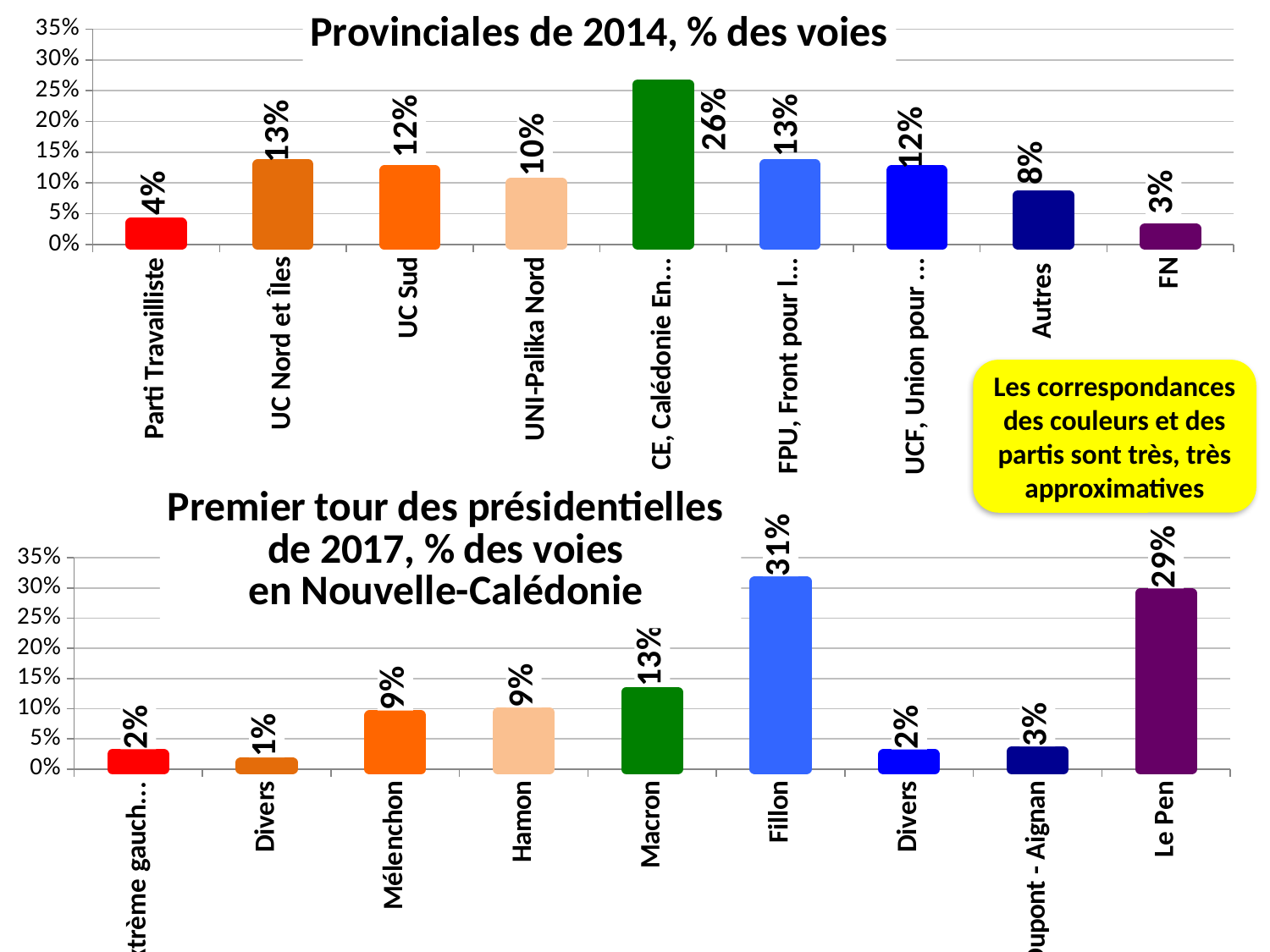

### Chart: Provinciales de 2014, % des voies

| Category |  |
|---|---|
| Parti Travailliste | 0.035 |
| UC Nord et Îles | 0.13 |
| UC Sud | 0.12 |
| UNI-Palika Nord | 0.1 |
| CE, Calédonie Ensemble  | 0.26 |
| FPU, Front pour l'Unité | 0.13 |
| UCF, Union pour la Calédonie dans la France | 0.12 |
| Autres  | 0.08 |
| FN | 0.026 |
Les correspondances des couleurs et des partis sont très, très approximatives

### Chart: Premier tour des présidentielles
de 2017, % des voies
en Nouvelle-Calédonie

| Category |  |
|---|---|
| Extrème gauche et divers | 0.0244 |
| Divers | 0.011 |
| Mélenchon | 0.0886 |
| Hamon | 0.0934 |
| Macron | 0.1275 |
| Fillon | 0.311 |
| Divers | 0.0241 |
| Dupont - Aignan | 0.029 |
| Le Pen | 0.291 |